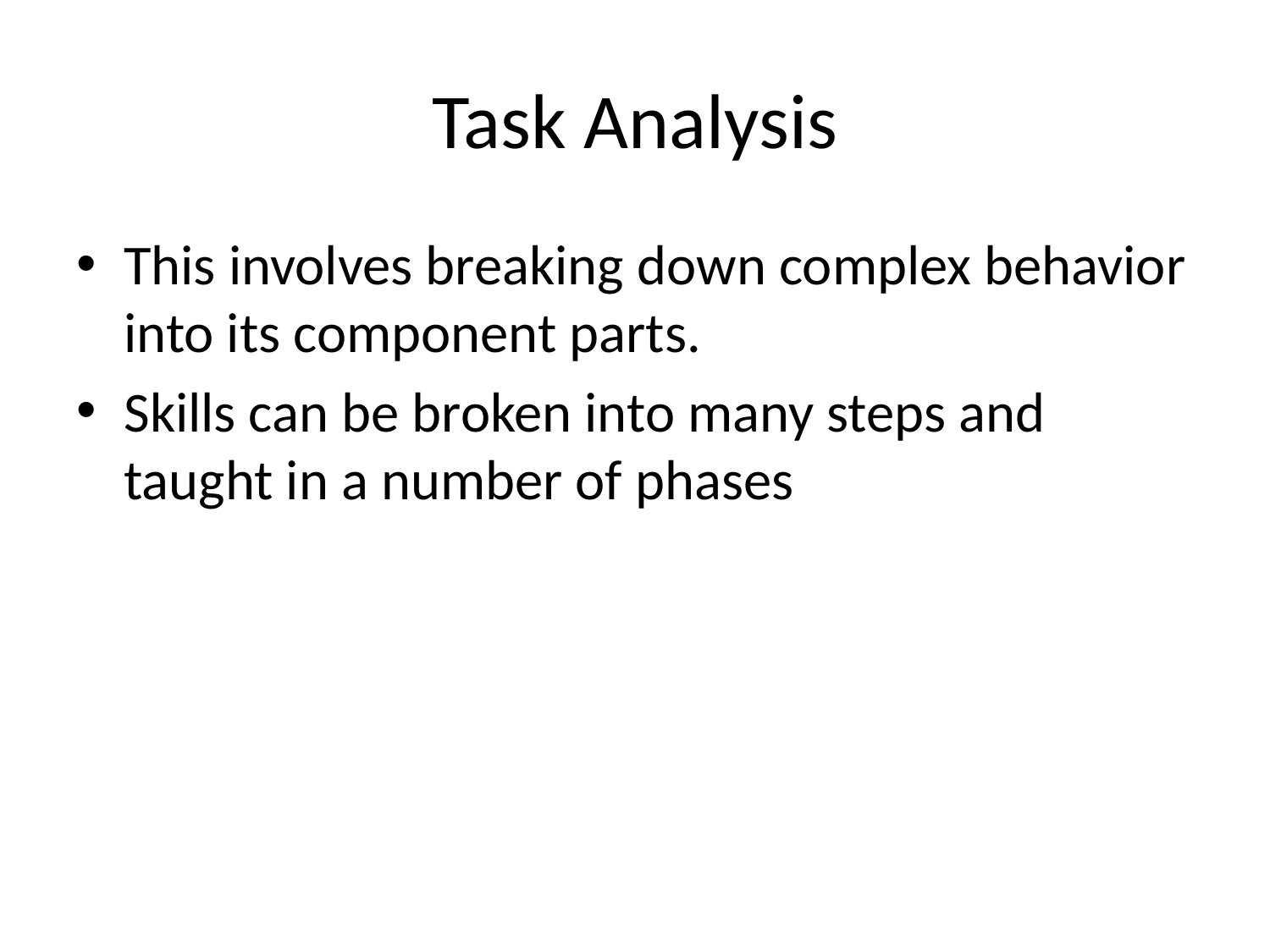

# Task Analysis
This involves breaking down complex behavior into its component parts.
Skills can be broken into many steps and taught in a number of phases